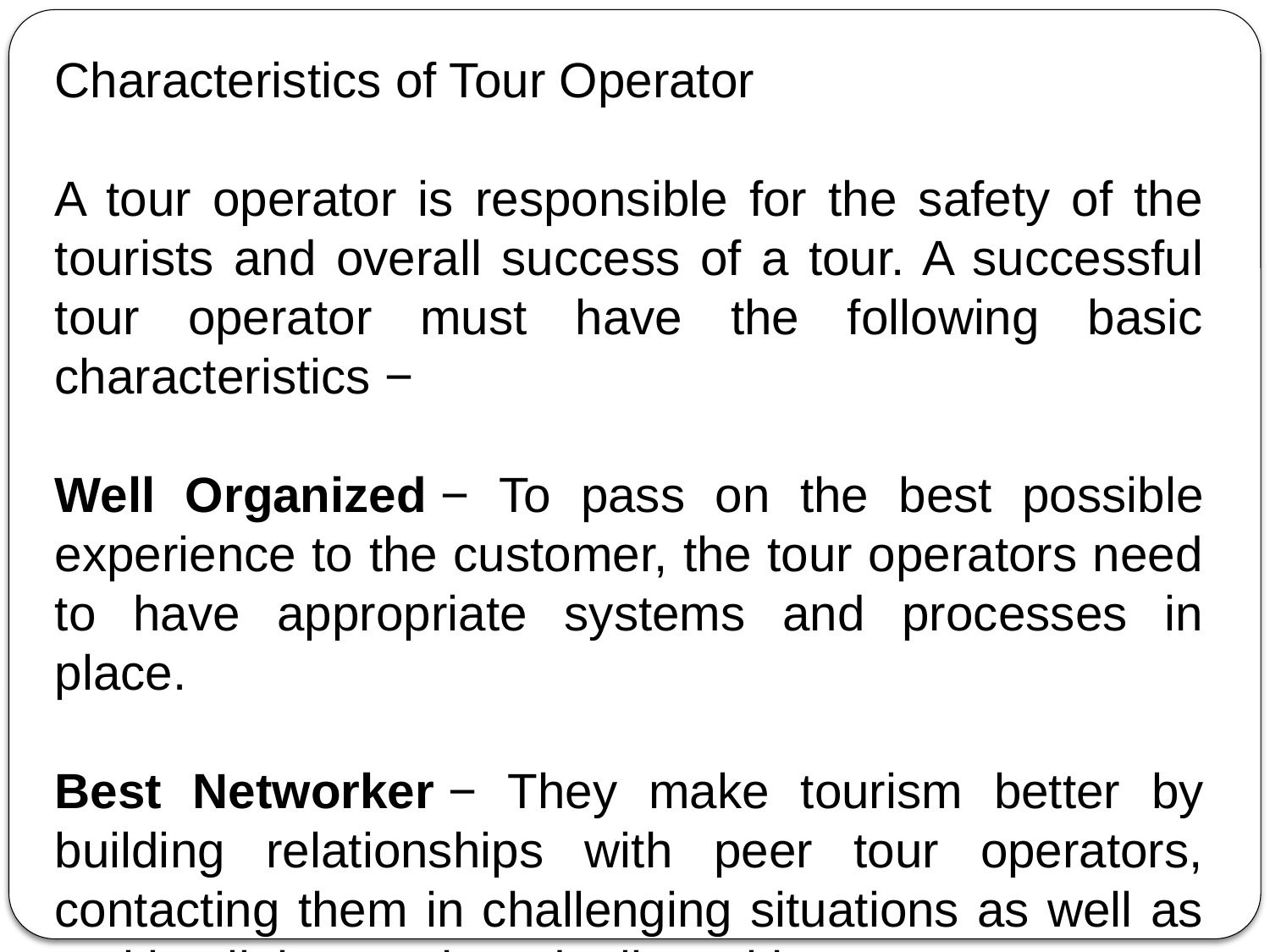

Characteristics of Tour Operator

A tour operator is responsible for the safety of the tourists and overall success of a tour. A successful tour operator must have the following basic characteristics −

Well Organized − To pass on the best possible experience to the customer, the tour operators need to have appropriate systems and processes in place.

Best Networker − They make tourism better by building relationships with peer tour operators, contacting them in challenging situations as well as making liaisons when dealing with a tour.